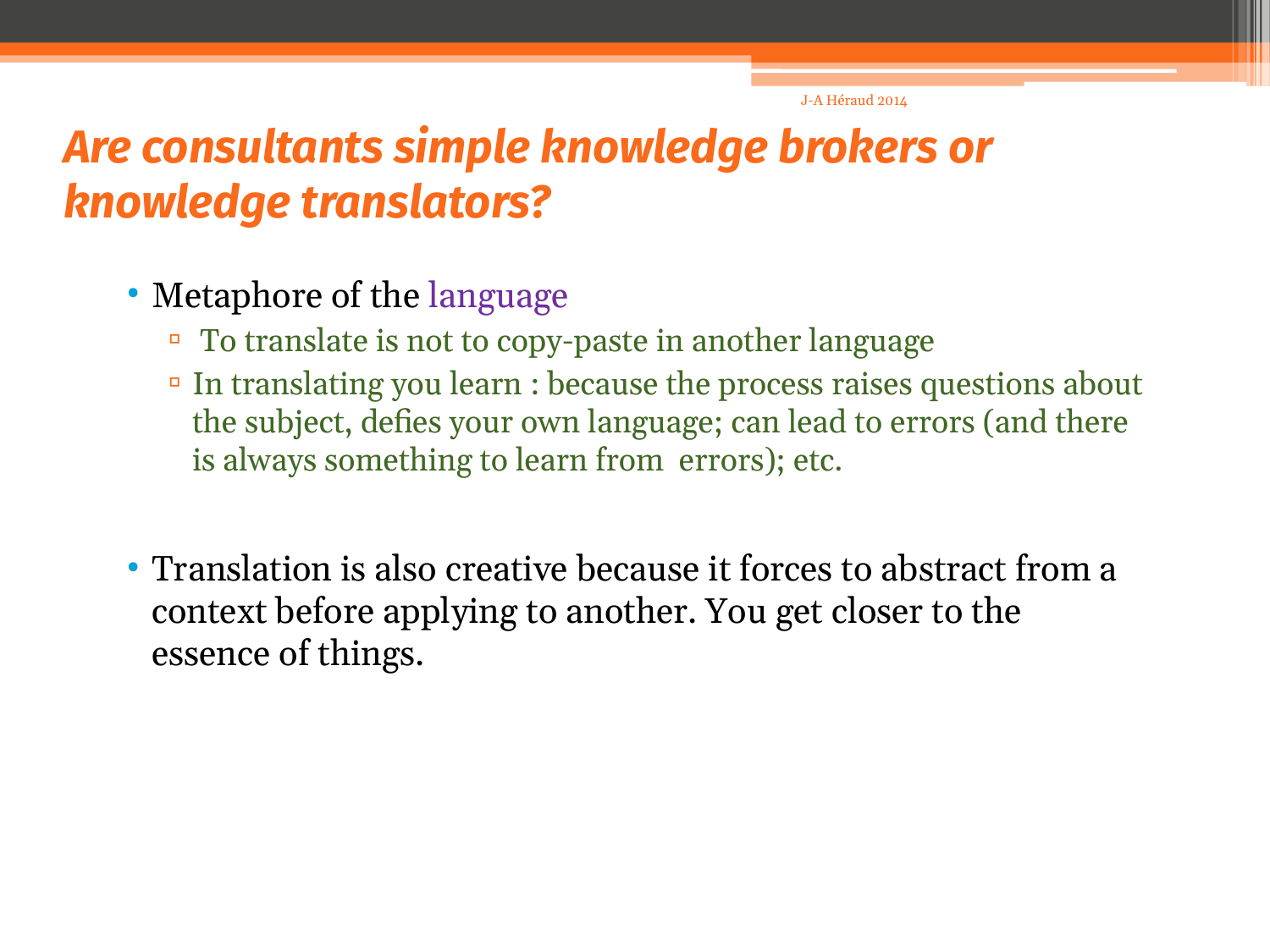

12
# Are consultants simple knowledge brokers or knowledge translators?
J-A Héraud 2014
Metaphore of the language
 To translate is not to copy-paste in another language
In translating you learn : because the process raises questions about the subject, defies your own language; can lead to errors (and there is always something to learn from  errors); etc.

Translation is also creative because it forces to abstract from a context before applying to another. You get closer to the essence of things.